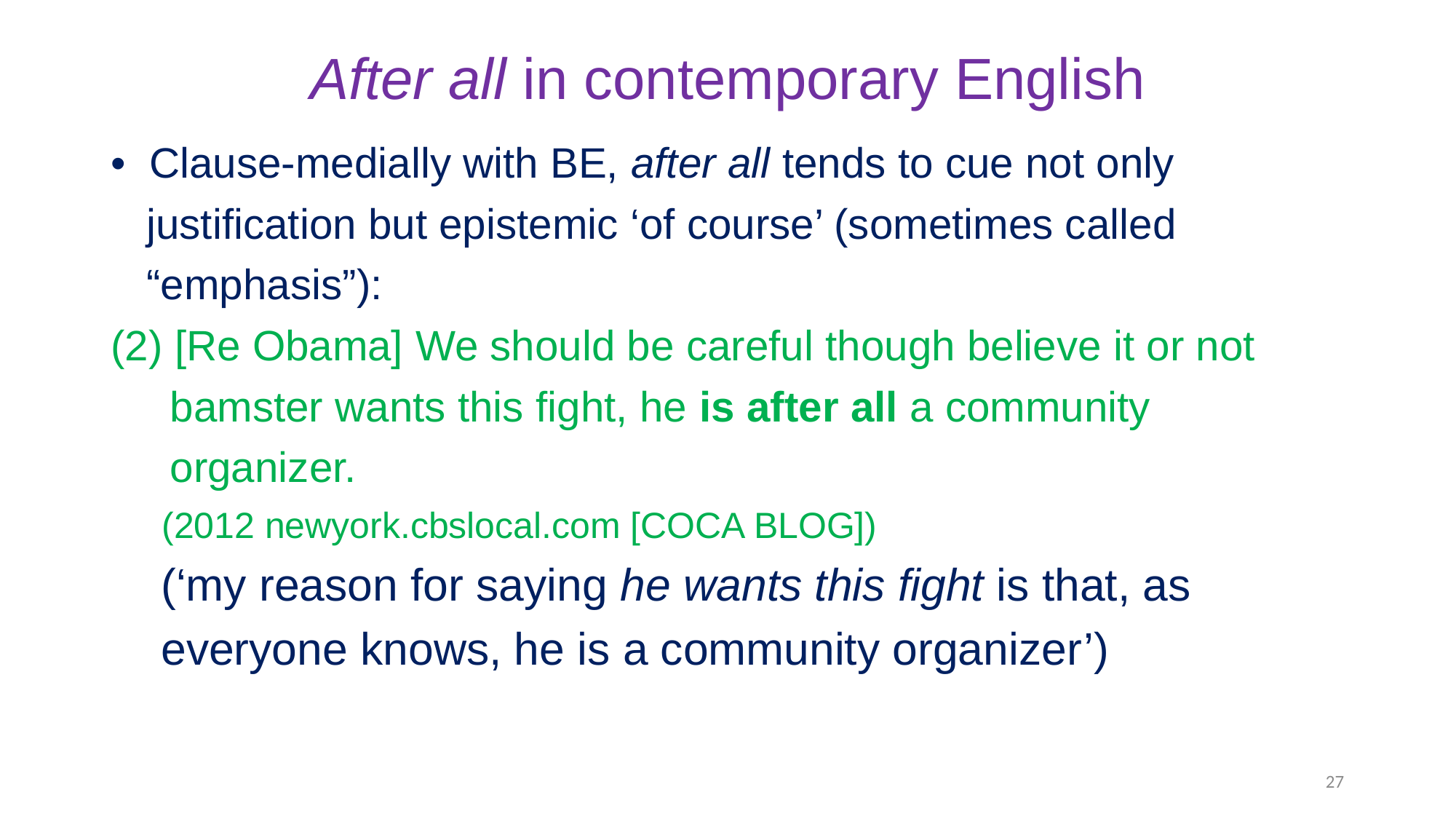

# After all in contemporary English
•  Clause-medially with BE, after all tends to cue not only
   justification but epistemic ‘of course’ (sometimes called
   “emphasis”):
(2) [Re Obama] We should be careful though believe it or not
     bamster wants this fight, he is after all a community
     organizer.
     (2012 newyork.cbslocal.com [COCA BLOG])
    (‘my reason for saying he wants this fight is that, as
    everyone knows, he is a community organizer’)

27